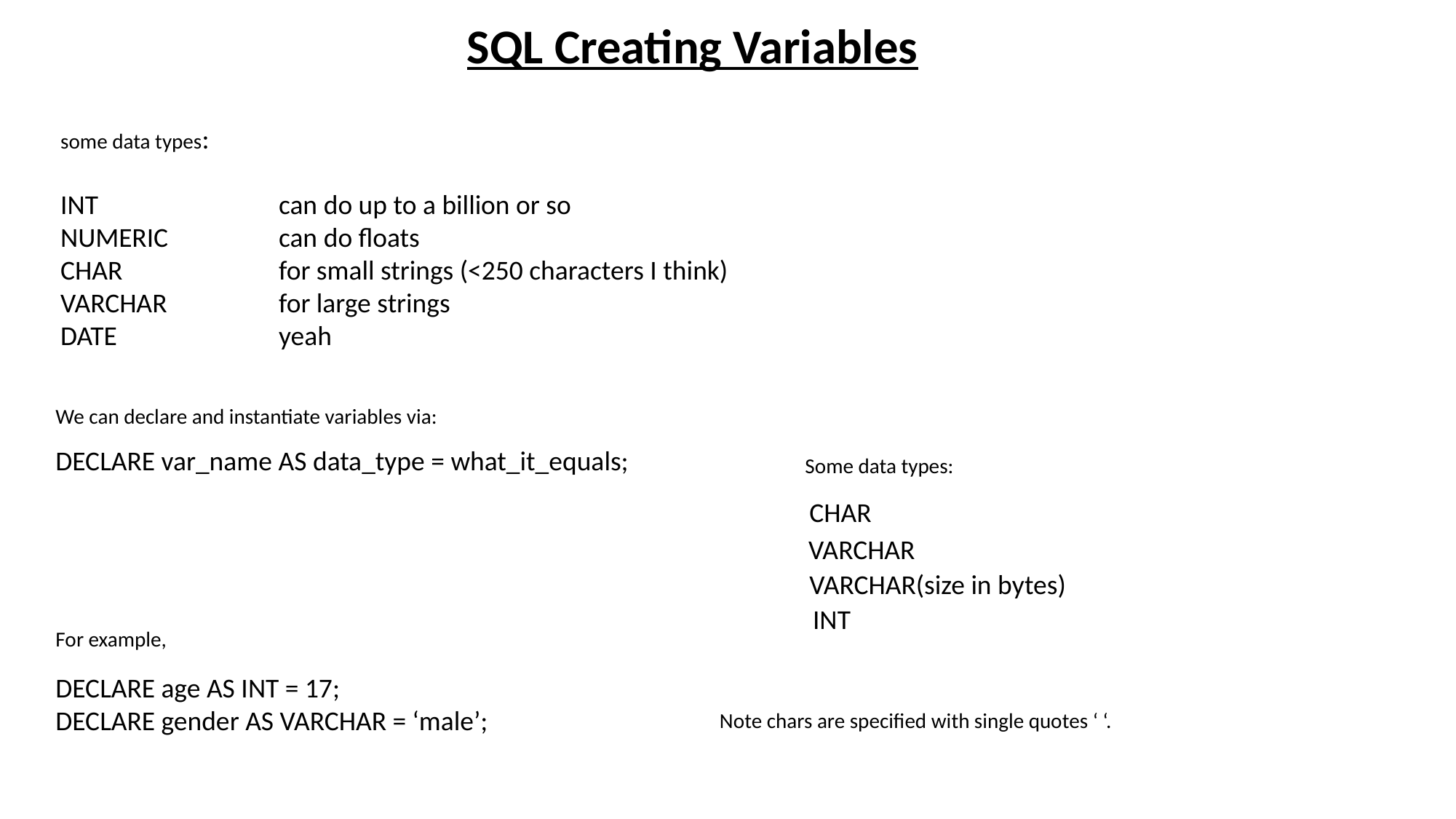

SQL Creating Variables
some data types:

INT		can do up to a billion or so
NUMERIC		can do floats
CHAR		for small strings (<250 characters I think)
VARCHAR		for large strings
DATE		yeah
We can declare and instantiate variables via:
DECLARE var_name AS data_type = what_it_equals;
Some data types:
CHAR
VARCHAR
VARCHAR(size in bytes)
INT
For example,
DECLARE age AS INT = 17;
DECLARE gender AS VARCHAR = ‘male’;
Note chars are specified with single quotes ‘ ‘.